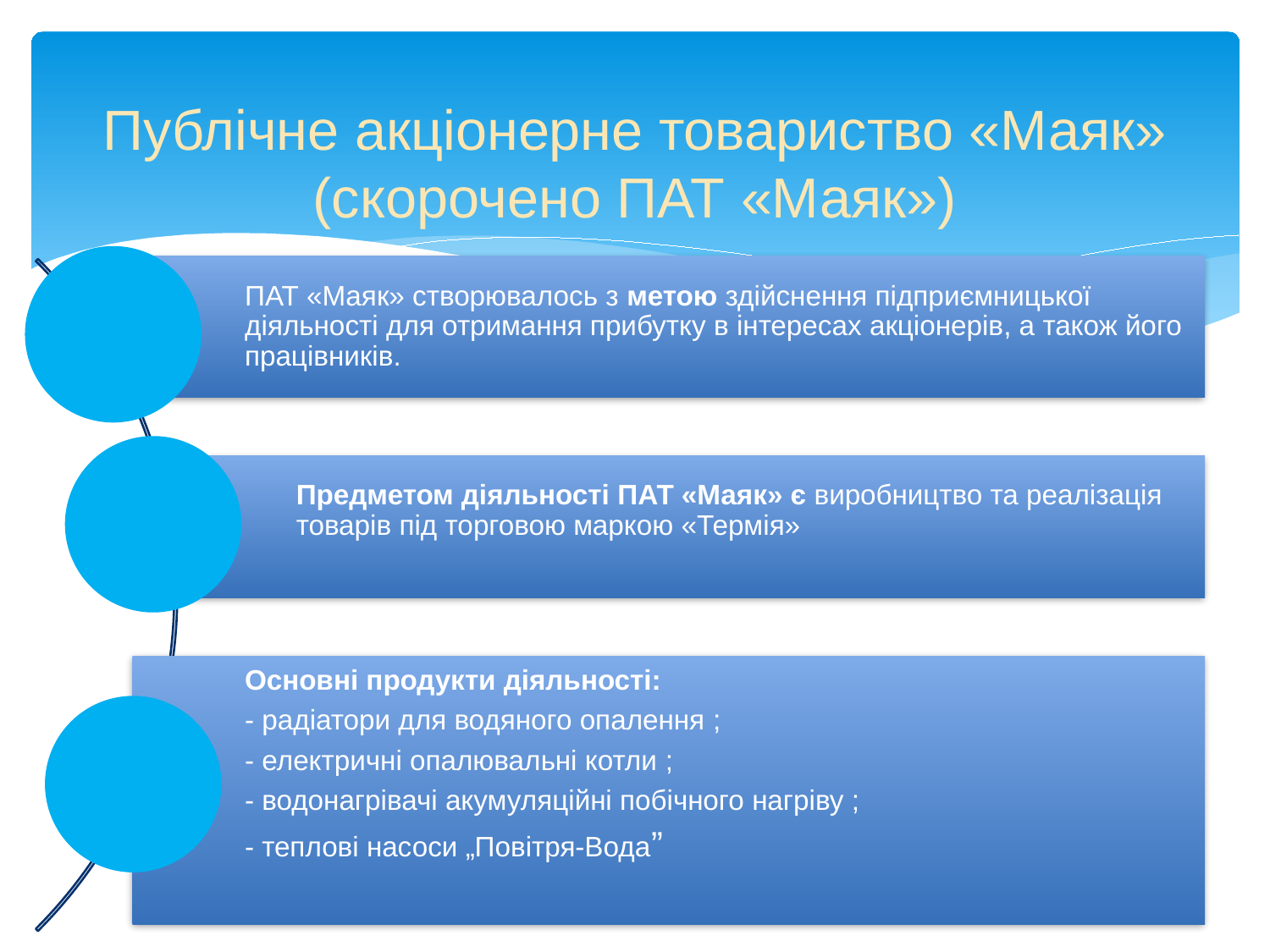

# Публічне акціонерне товариство «Маяк» (скорочено ПАТ «Маяк»)
ПАТ «Маяк» створювалось з метою здійснення підприємницької діяльності для отримання прибутку в інтересах акціонерів, а також його працівників.
Предметом діяльності ПАТ «Маяк» є виробництво та реалізація товарів під торговою маркою «Термія»

Основнi продукти дiяльностi:
- радiатори для водяного опалення ;
- електричнi опалювальнi котли ;
- водонагрiвачi акумуляцiйнi побiчного нагрiву ;
- тепловi насоси „Повiтря-Вода”